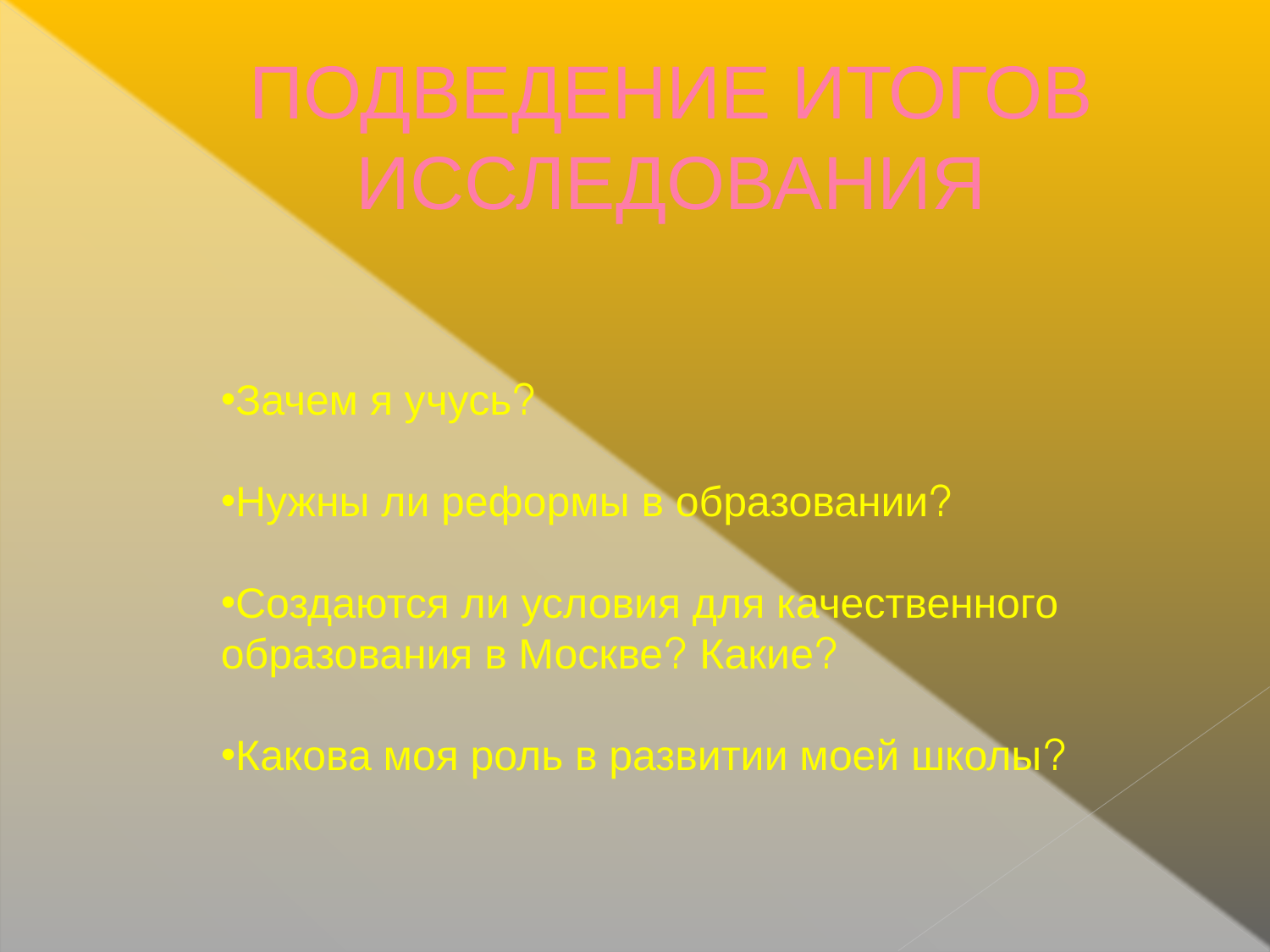

# ПОДВЕДЕНИЕ ИТОГОВ ИССЛЕДОВАНИЯ
Зачем я учусь?

Нужны ли реформы в образовании?

Создаются ли условия для качественного образования в Москве? Какие?

Какова моя роль в развитии моей школы?